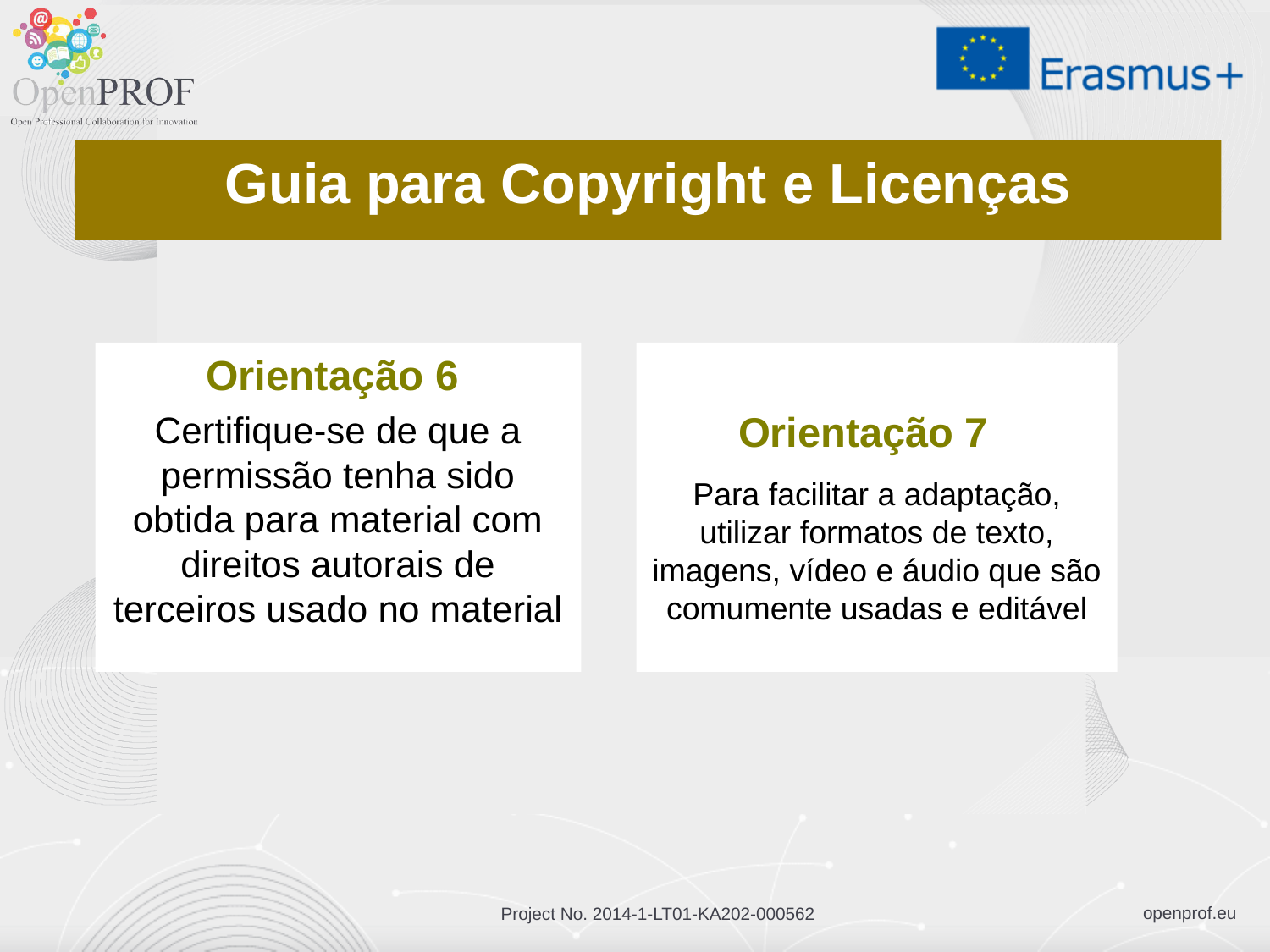

Guia para Copyright e Licenças
Orientação 6
Certifique-se de que a permissão tenha sido obtida para material com direitos autorais de terceiros usado no material

Orientação 7
Para facilitar a adaptação, utilizar formatos de texto, imagens, vídeo e áudio que são comumente usadas e editável